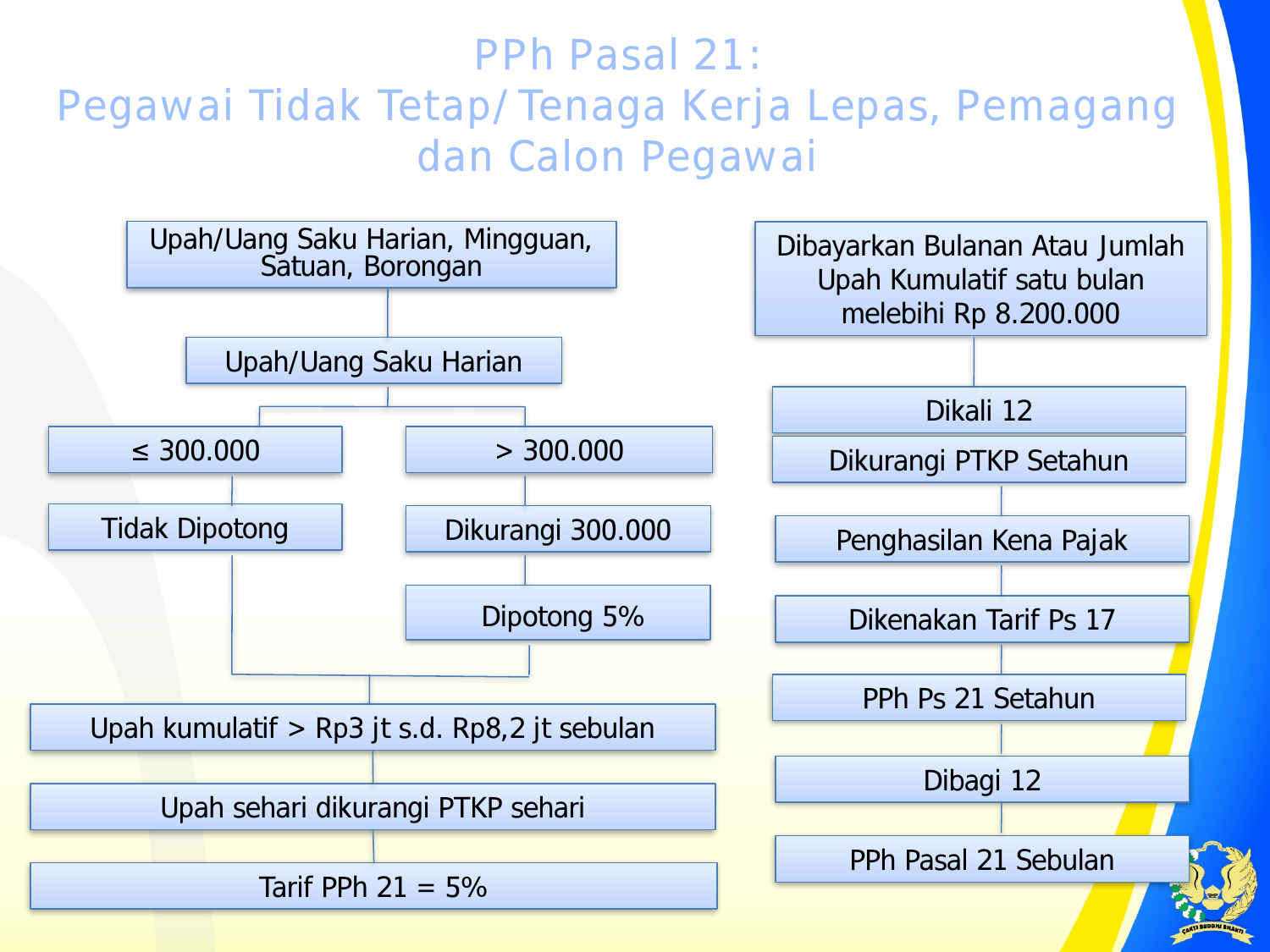

PPh Pasal 21:
Pegawai Tidak Tetap/Tenaga Kerja Lepas, Pemagang dan Calon Pegawai
Upah/Uang Saku Harian, Mingguan, Satuan, Borongan
Dibayarkan Bulanan Atau Jumlah Upah Kumulatif satu bulan melebihi Rp 8.200.000
Upah/Uang Saku Harian
Dikali 12
≤ 300.000
> 300.000
Dikurangi PTKP Setahun
Tidak Dipotong
Dikurangi 300.000
Penghasilan Kena Pajak
 Dipotong 5%
Dikenakan Tarif Ps 17
PPh Ps 21 Setahun
Upah kumulatif > Rp3 jt s.d. Rp8,2 jt sebulan
Dibagi 12
Upah sehari dikurangi PTKP sehari
PPh Pasal 21 Sebulan
Tarif PPh 21 = 5%